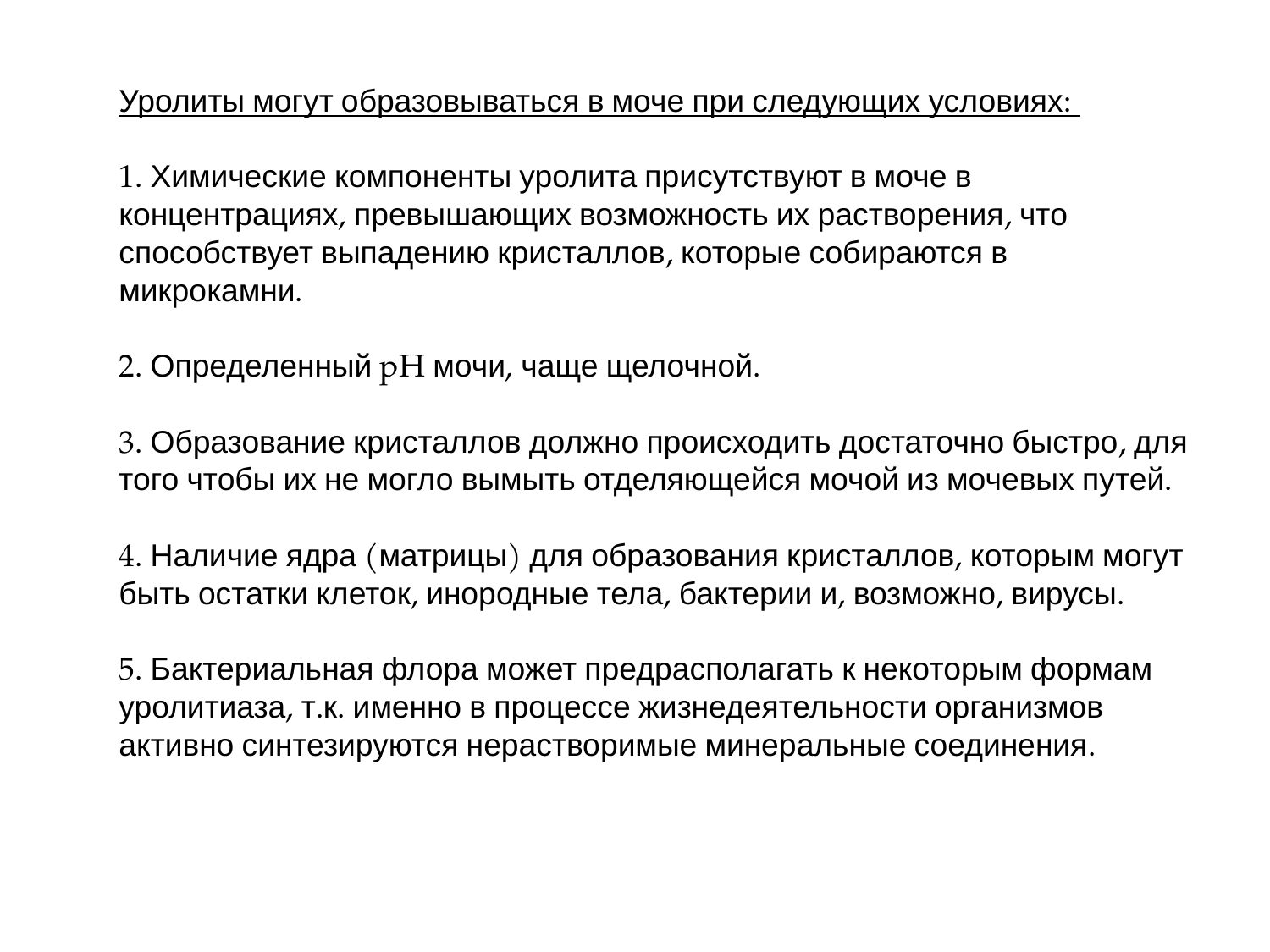

Уролиты могут образовываться в моче при следующих условиях: 
1. Химические компоненты уролита присутствуют в моче в концентрациях, превышающих возможность их растворения, что способствует выпадению кристаллов, которые собираются в микрокамни. 
2. Определенный pH мочи, чаще щелочной. 
3. Образование кристаллов должно происходить достаточно быстро, для того чтобы их не могло вымыть отделяющейся мочой из мочевых путей. 
4. Наличие ядра (матрицы) для образования кристаллов, которым могут быть остатки клеток, инородные тела, бактерии и, возможно, вирусы. 
5. Бактериальная флора может предрасполагать к некоторым формам уролитиаза, т.к. именно в процессе жизнедеятельности организмов активно синтезируются нерастворимые минеральные соединения.